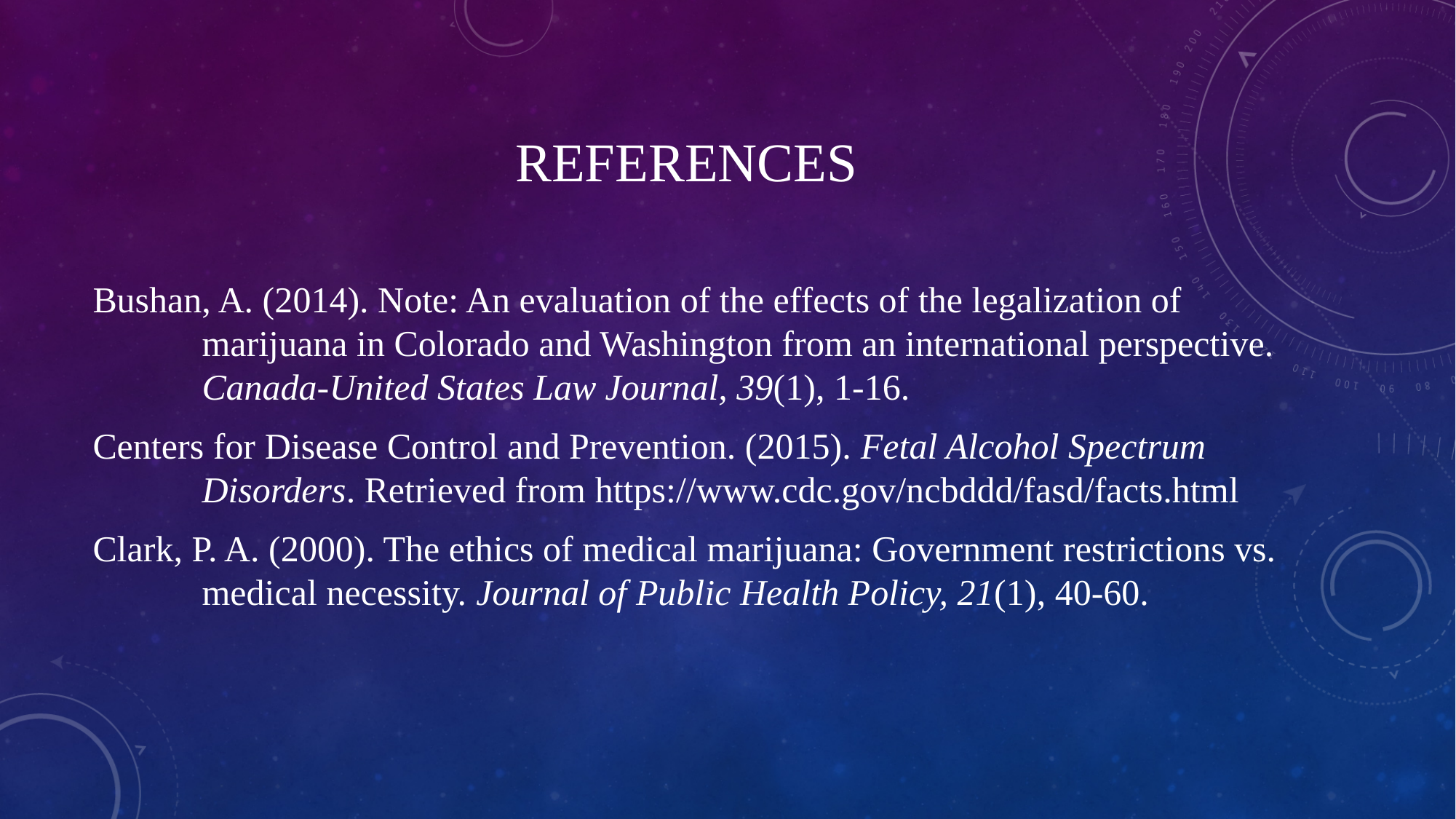

# References
Bushan, A. (2014). Note: An evaluation of the effects of the legalization of 	marijuana in Colorado and Washington from an international perspective. 	Canada-United States Law Journal, 39(1), 1-16.
Centers for Disease Control and Prevention. (2015). Fetal Alcohol Spectrum 	Disorders. Retrieved from https://www.cdc.gov/ncbddd/fasd/facts.html
Clark, P. A. (2000). The ethics of medical marijuana: Government restrictions vs. 	medical necessity. Journal of Public Health Policy, 21(1), 40-60.